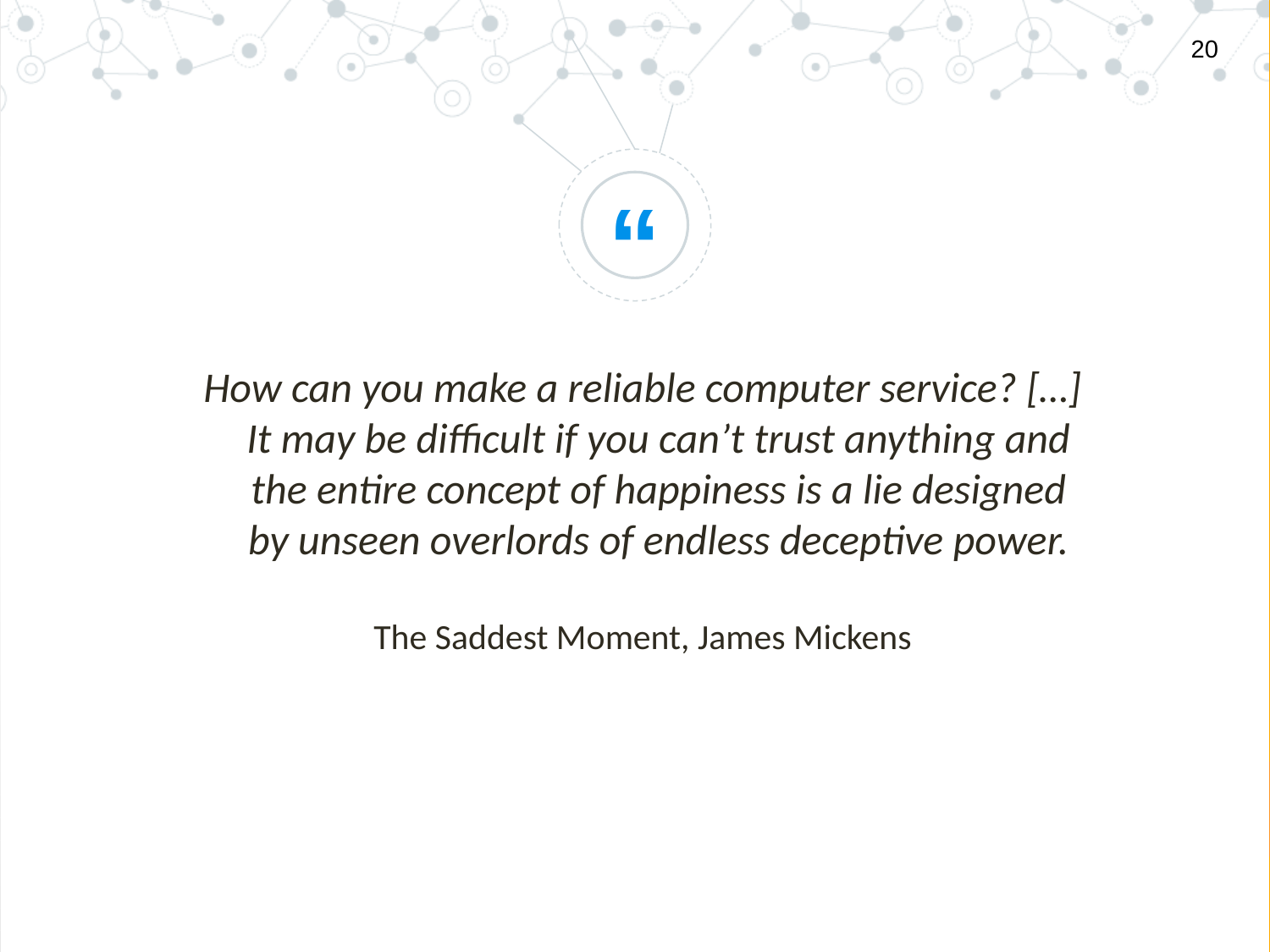

How can you make a reliable computer service? […] It may be difficult if you can’t trust anything and the entire concept of happiness is a lie designed by unseen overlords of endless deceptive power.

The Saddest Moment, James Mickens